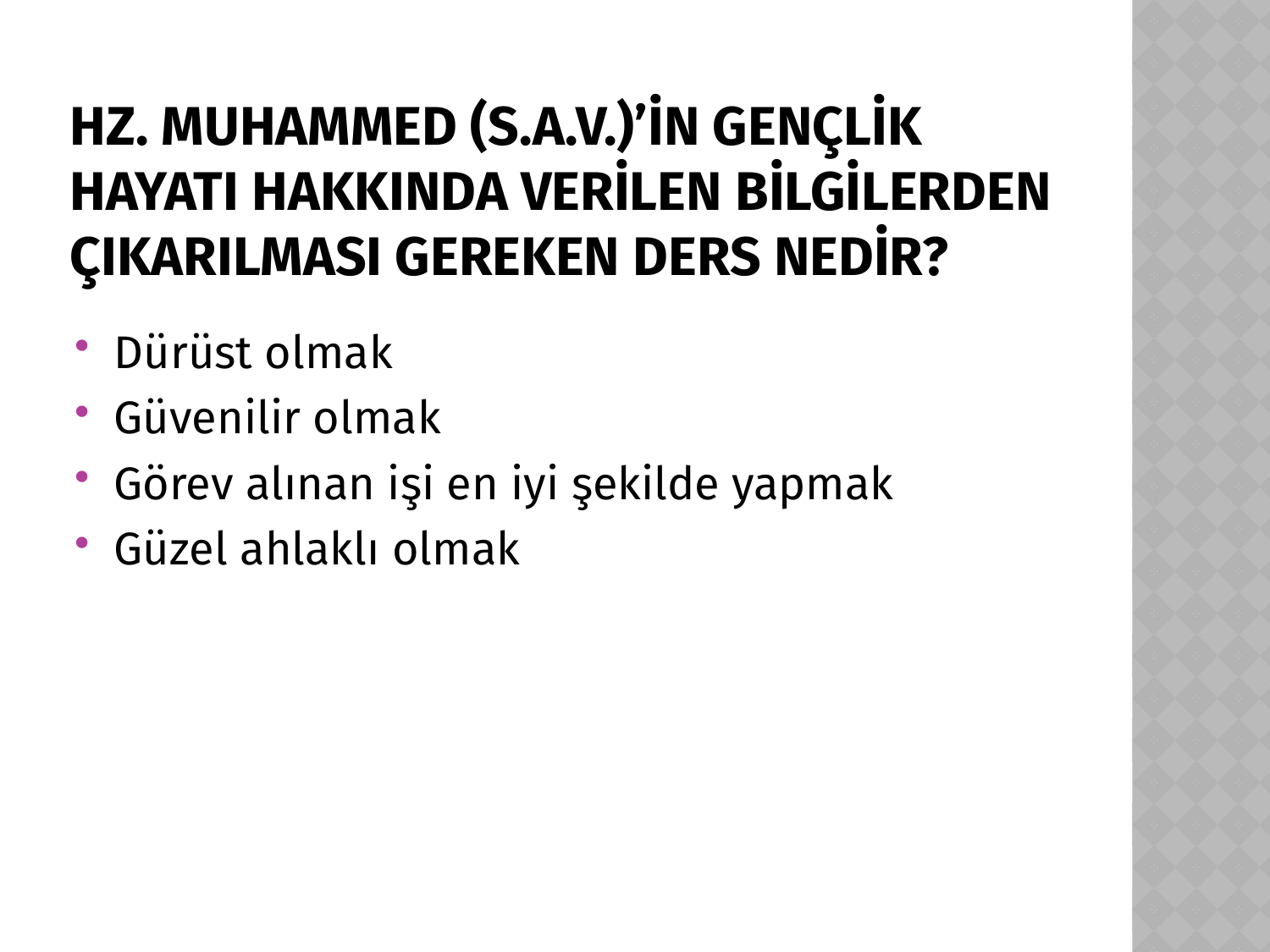

# Hz. Muhammed (s.a.v.)’in gençlik hayatı hakkında verilen bilgilerden çıkarılması gereken ders nedir?
Dürüst olmak
Güvenilir olmak
Görev alınan işi en iyi şekilde yapmak
Güzel ahlaklı olmak